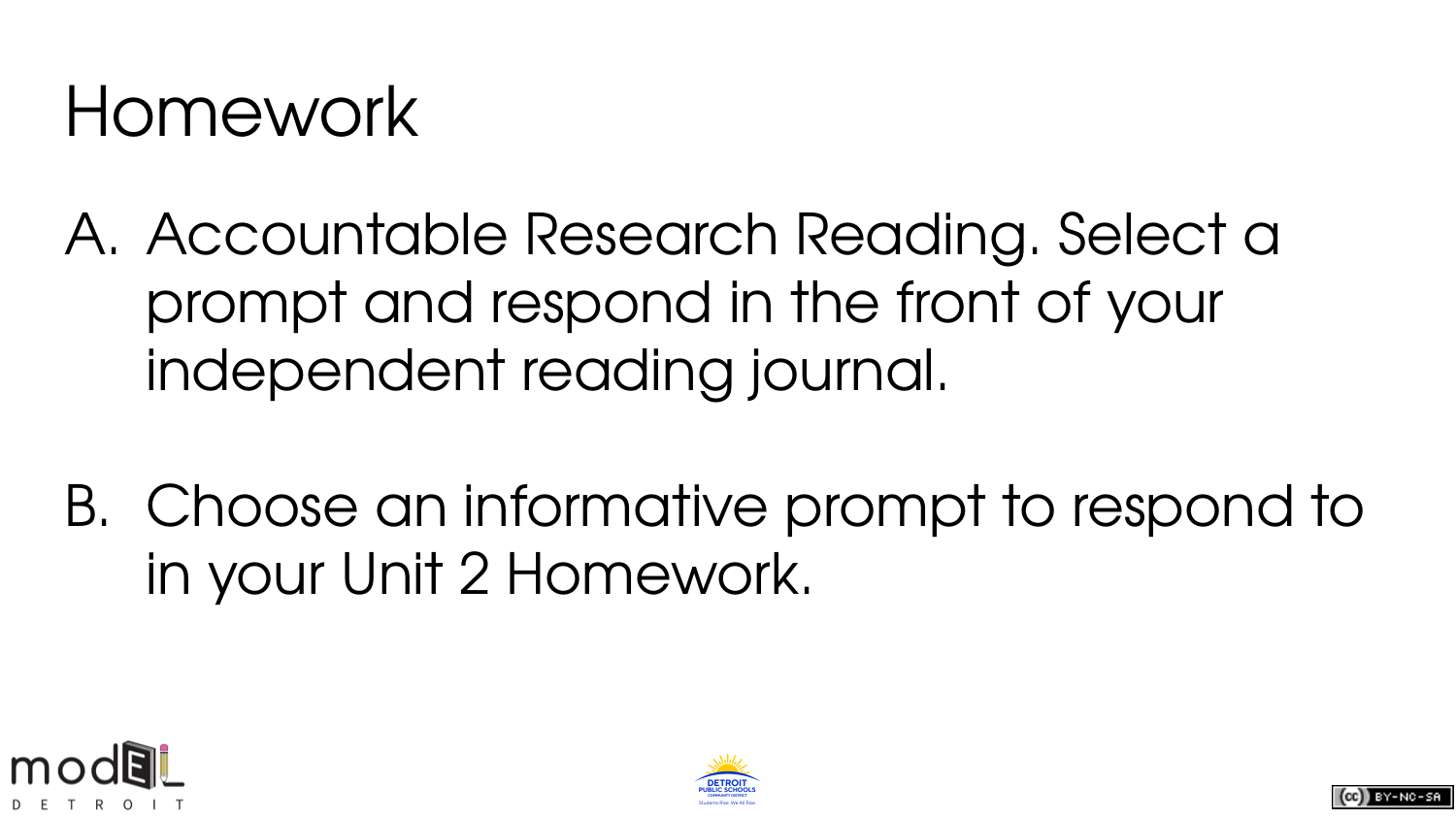

# Homework
Accountable Research Reading. Select a prompt and respond in the front of your independent reading journal.

Choose an informative prompt to respond to in your Unit 2 Homework.